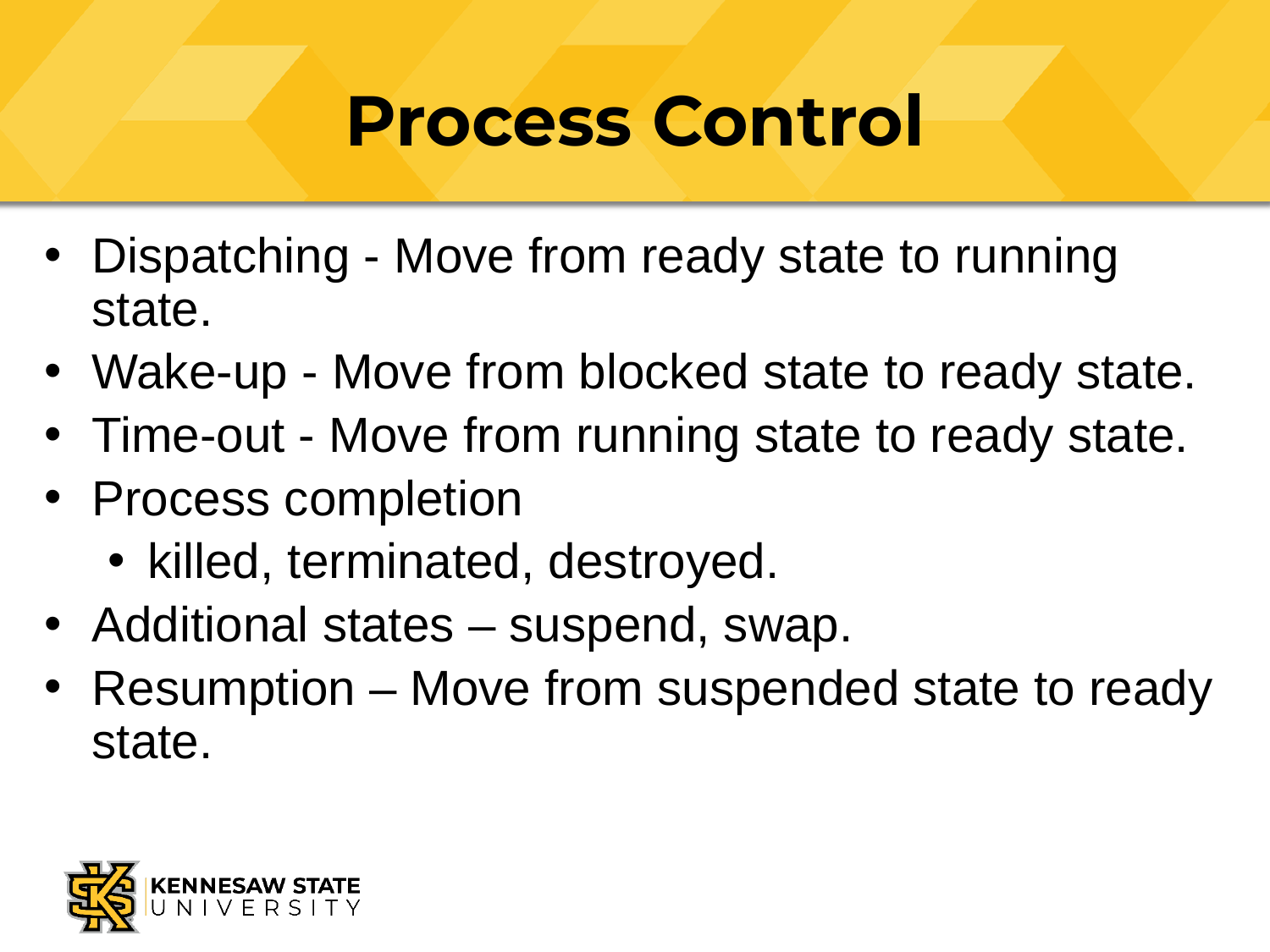

# Process Control
Dispatching - Move from ready state to running state.
Wake-up - Move from blocked state to ready state.
Time-out - Move from running state to ready state.
Process completion
killed, terminated, destroyed.
Additional states – suspend, swap.
Resumption – Move from suspended state to ready state.